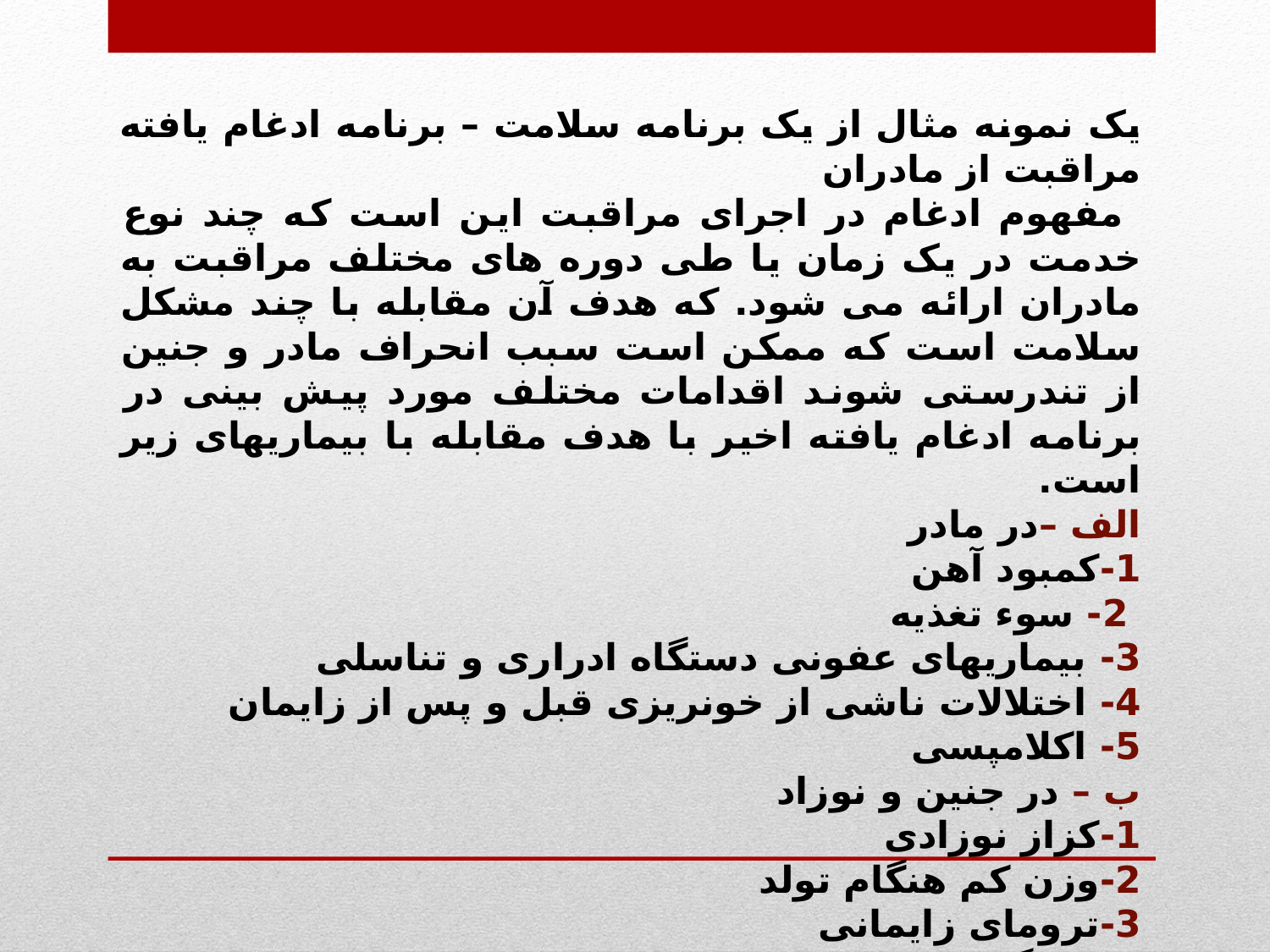

یک نمونه مثال از یک برنامه سلامت – برنامه ادغام یافته مراقبت از مادران
 مفهوم ادغام در اجرای مراقبت این است که چند نوع خدمت در یک زمان یا طی دوره های مختلف مراقبت به مادران ارائه می شود. که هدف آن مقابله با چند مشکل سلامت است که ممکن است سبب انحراف مادر و جنین از تندرستی شوند اقدامات مختلف مورد پیش بینی در برنامه ادغام یافته اخیر با هدف مقابله با بیماریهای زیر است.
الف –در مادر
1-کمبود آهن
 2- سوء تغذیه
3- بیماریهای عفونی دستگاه ادراری و تناسلی
4- اختلالات ناشی از خونریزی قبل و پس از زایمان
5- اکلامپسی
ب – در جنین و نوزاد
1-کزاز نوزادی
2-وزن کم هنگام تولد
3-ترومای زایمانی
4- خفگی و هیپوترمی